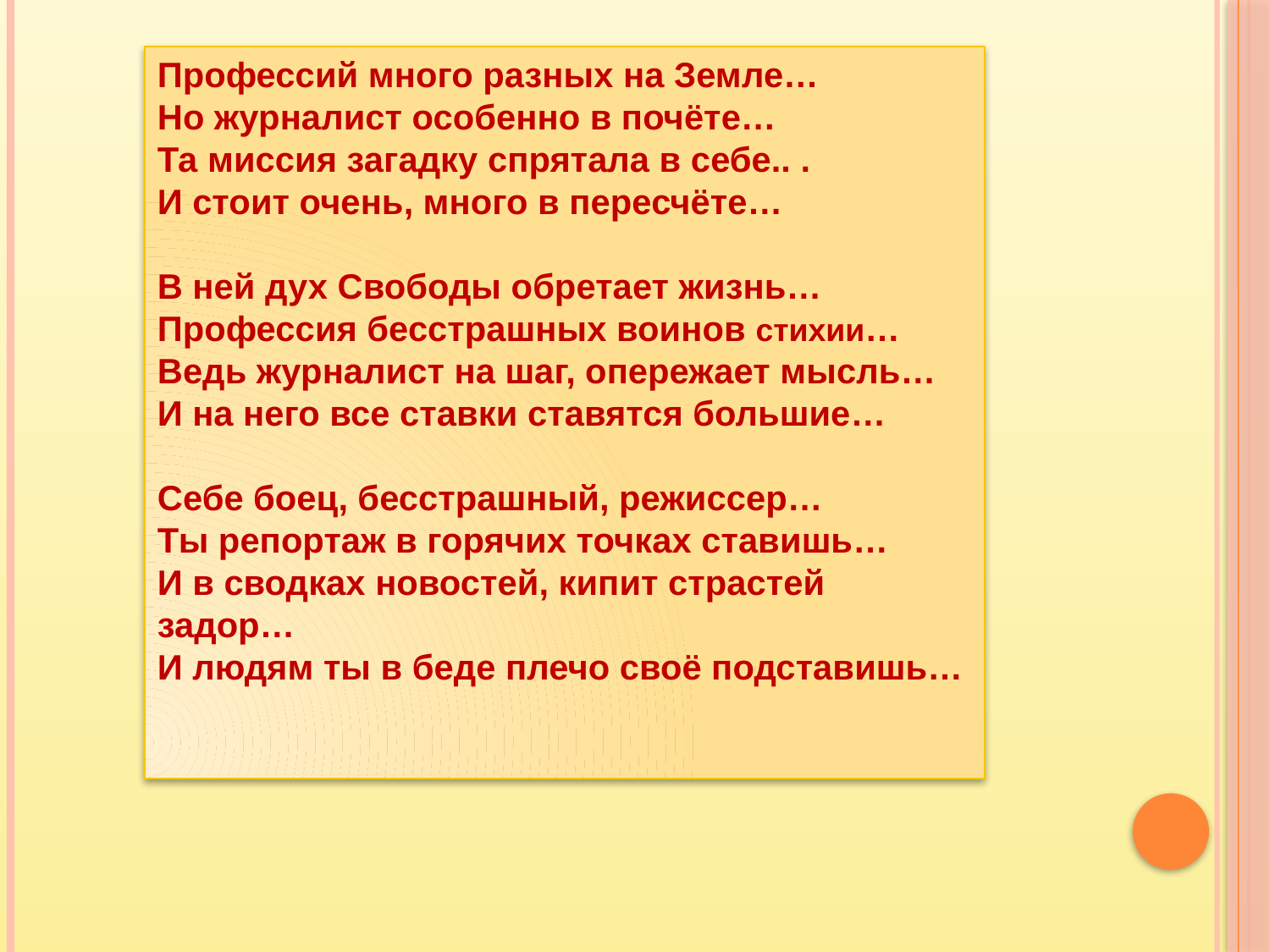

Профессий много разных на Земле…
Но журналист особенно в почёте…
Та миссия загадку спрятала в себе.. .
И стоит очень, много в пересчёте…
В ней дух Свободы обретает жизнь…
Профессия бесстрашных воинов стихии…
Ведь журналист на шаг, опережает мысль…
И на него все ставки ставятся большие…
Себе боец, бесстрашный, режиссер…
Ты репортаж в горячих точках ставишь…
И в сводках новостей, кипит страстей задор…
И людям ты в беде плечо своё подставишь…